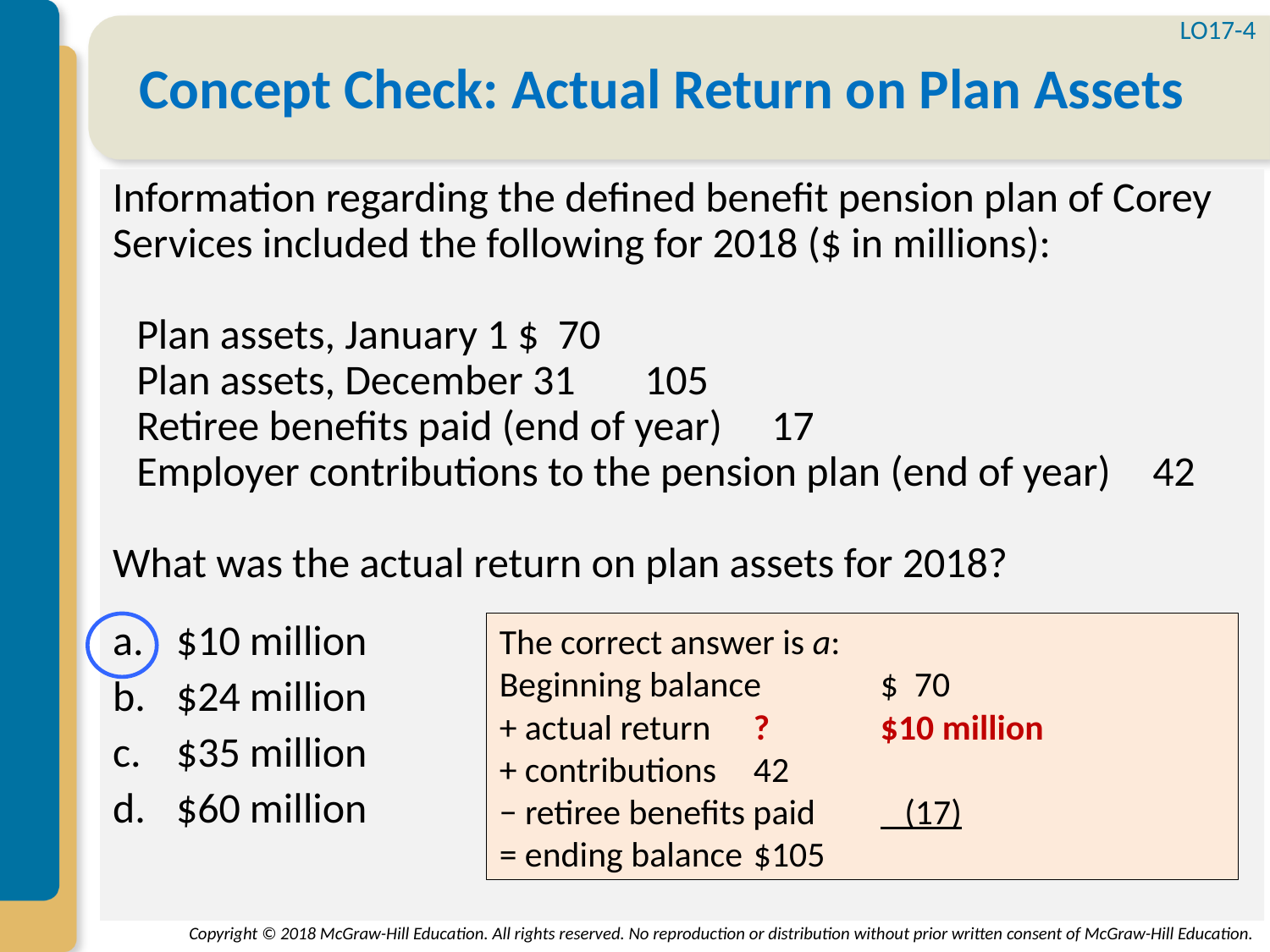

LO17-4
# Concept Check: Actual Return on Plan Assets
Information regarding the defined benefit pension plan of Corey Services included the following for 2018 ($ in millions):

Plan assets, January 1	$  70
Plan assets, December 31	105
Retiree benefits paid (end of year)	17
Employer contributions to the pension plan (end of year)	42

What was the actual return on plan assets for 2018?
$10 million
$24 million
$35 million
$60 million

The correct answer is a:
Beginning balance 	$  70
+ actual return 	? 	$10 million
+ contributions 	42
− retiree benefits paid 	   (17)
= ending balance 	$105